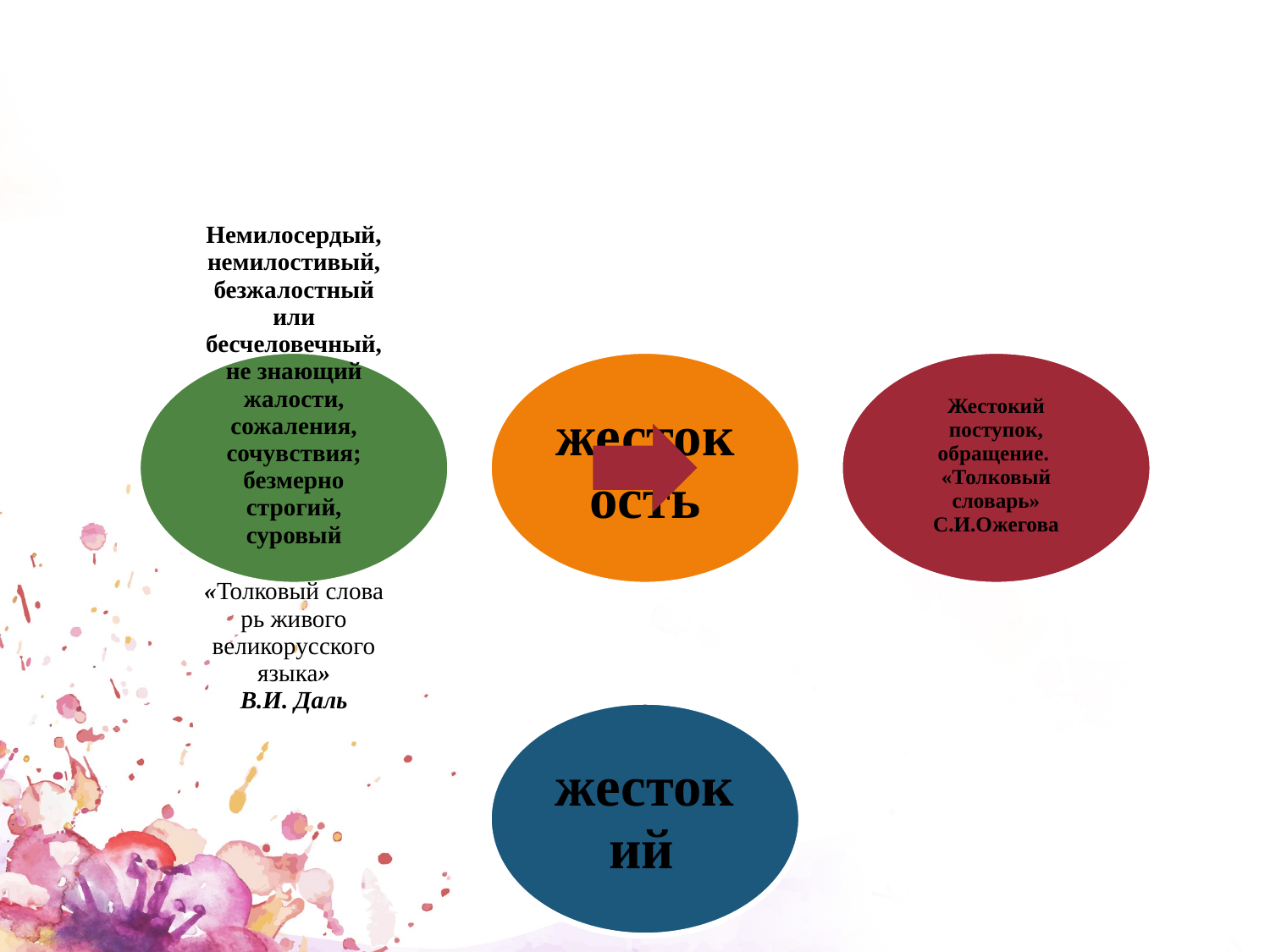

жестокость
Жестокий поступок, обращение.
«Толковый словарь»
С.И.Ожегова
В.И. Даль
жестокий